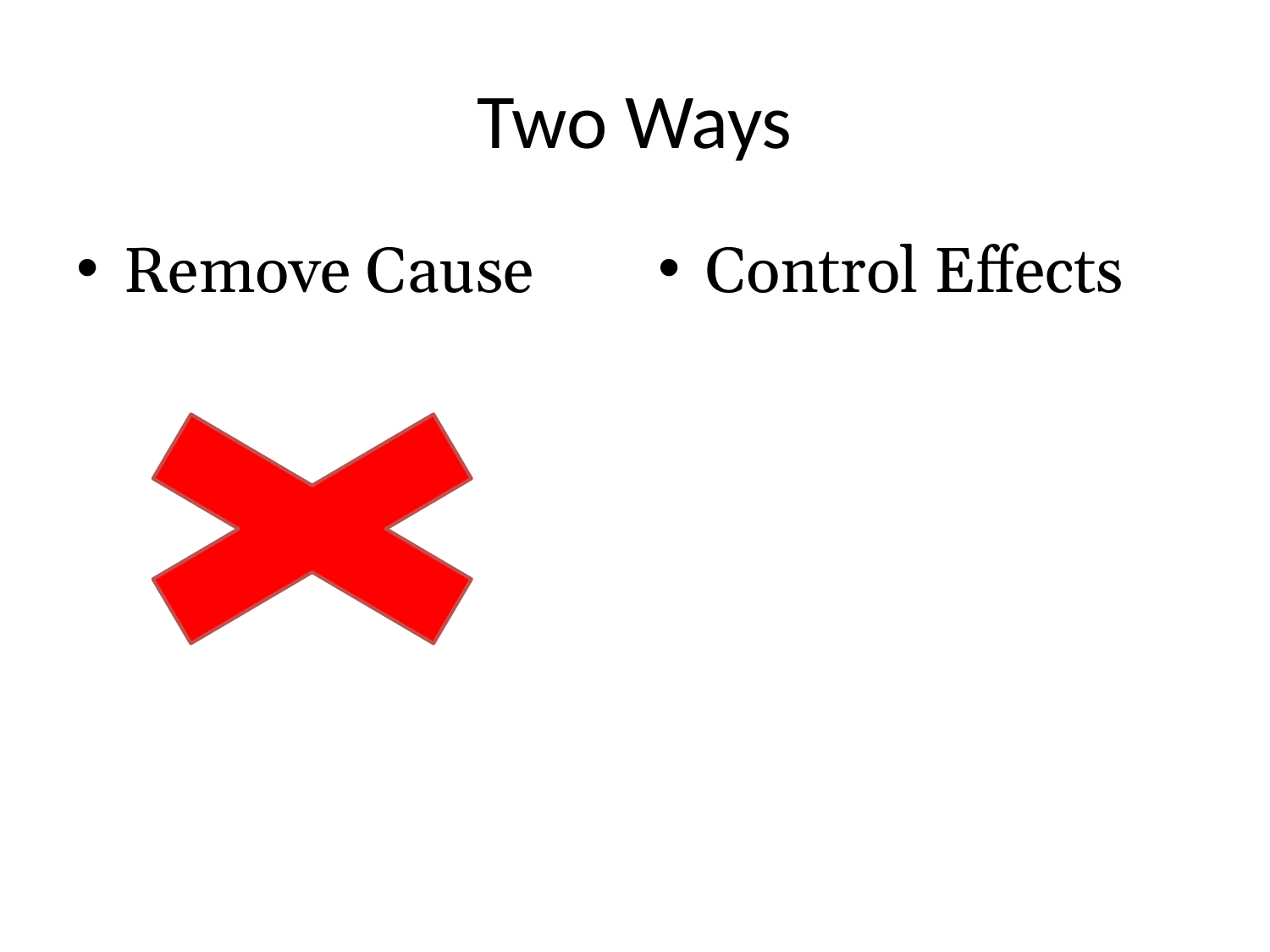

# Two Ways
Remove Cause
Control Effects